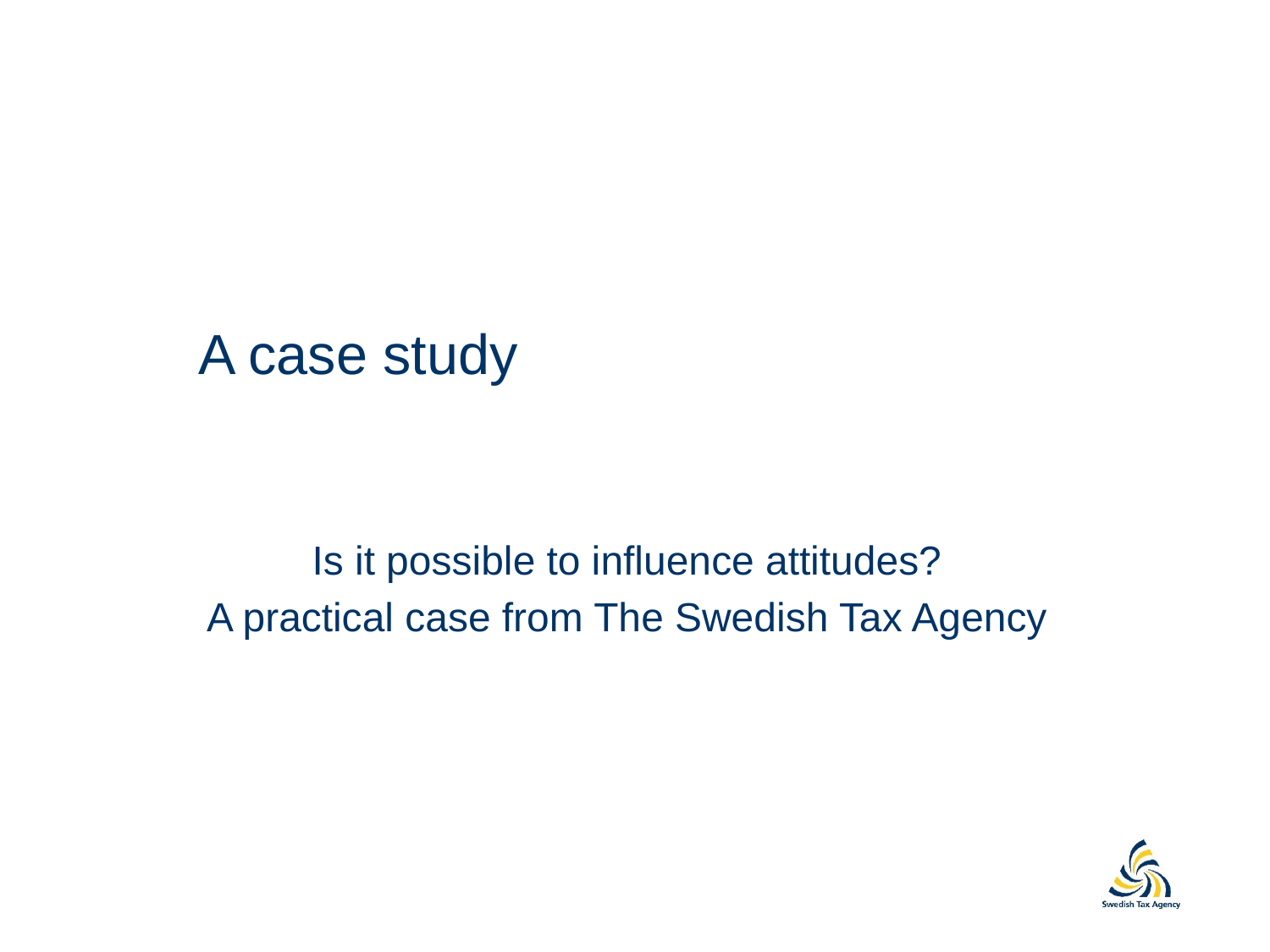

# A case study
Is it possible to influence attitudes?
A practical case from The Swedish Tax Agency